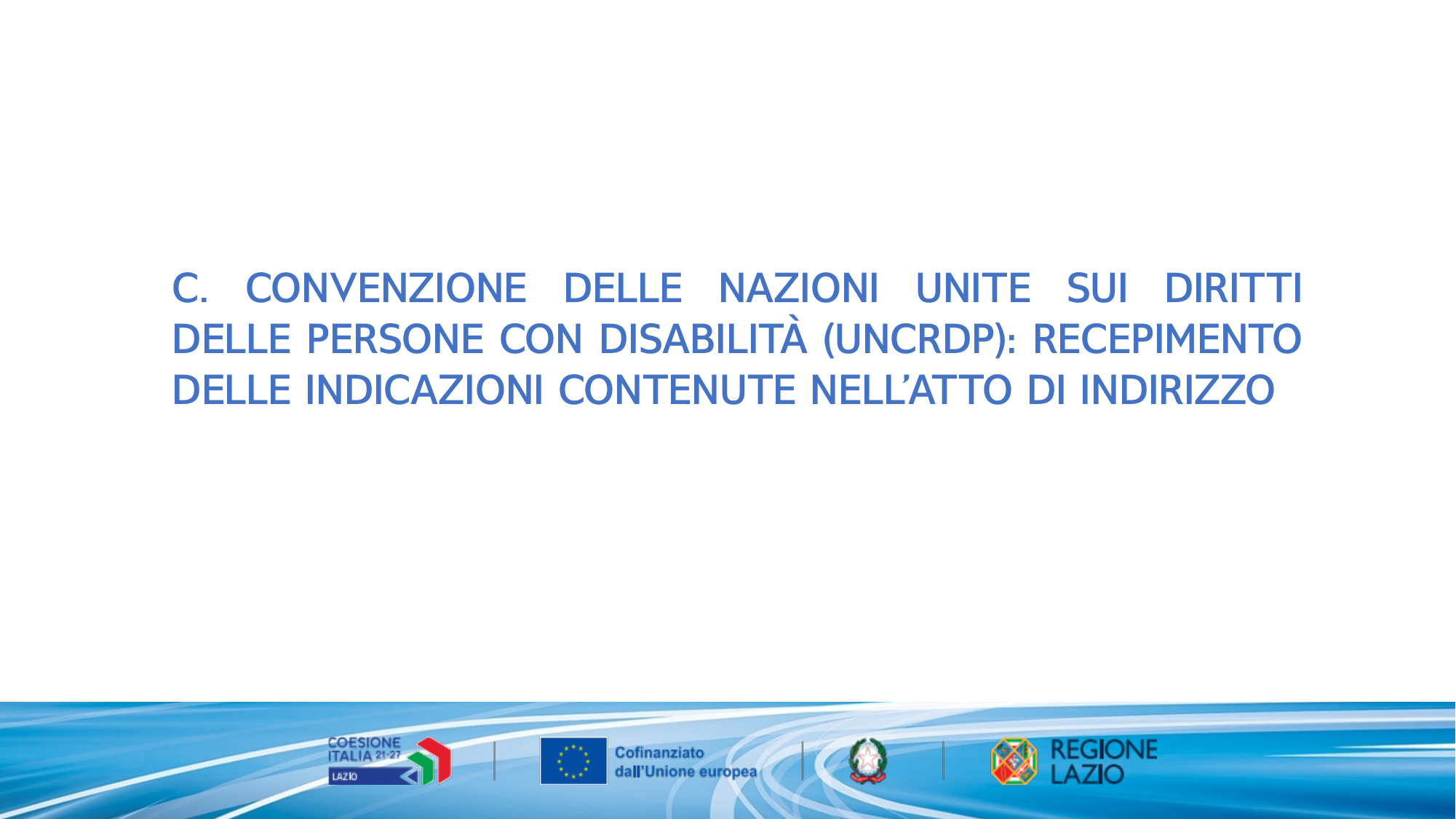

C. CONVENZIONE DELLE NAZIONI UNITE SUI DIRITTI DELLE PERSONE CON DISABILITÀ (UNCRDP): RECEPIMENTO DELLE INDICAZIONI CONTENUTE NELL’ATTO DI INDIRIZZO